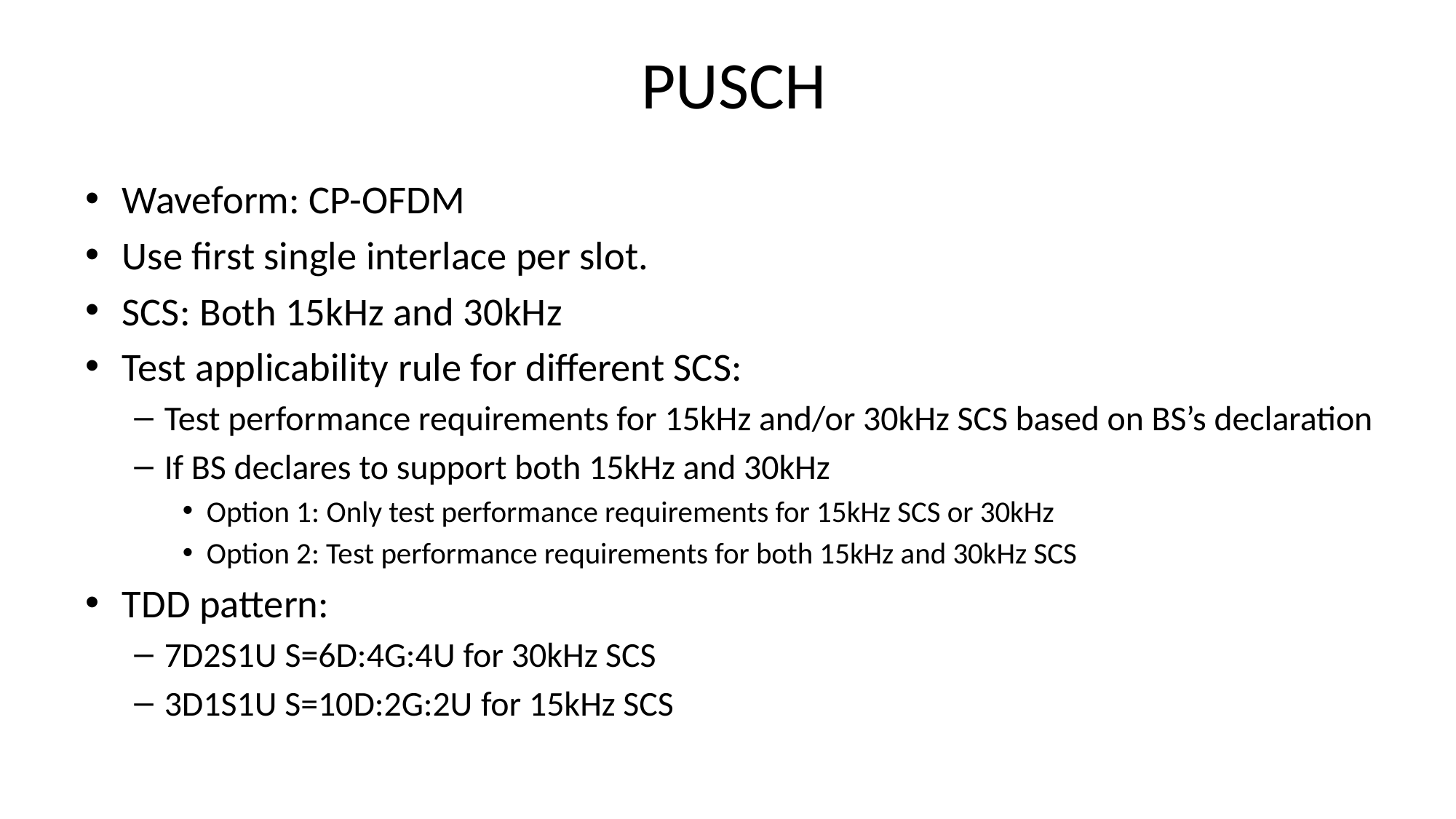

# PUSCH
Waveform: CP-OFDM
Use first single interlace per slot.
SCS: Both 15kHz and 30kHz
Test applicability rule for different SCS:
Test performance requirements for 15kHz and/or 30kHz SCS based on BS’s declaration
If BS declares to support both 15kHz and 30kHz
Option 1: Only test performance requirements for 15kHz SCS or 30kHz
Option 2: Test performance requirements for both 15kHz and 30kHz SCS
TDD pattern:
7D2S1U S=6D:4G:4U for 30kHz SCS
3D1S1U S=10D:2G:2U for 15kHz SCS